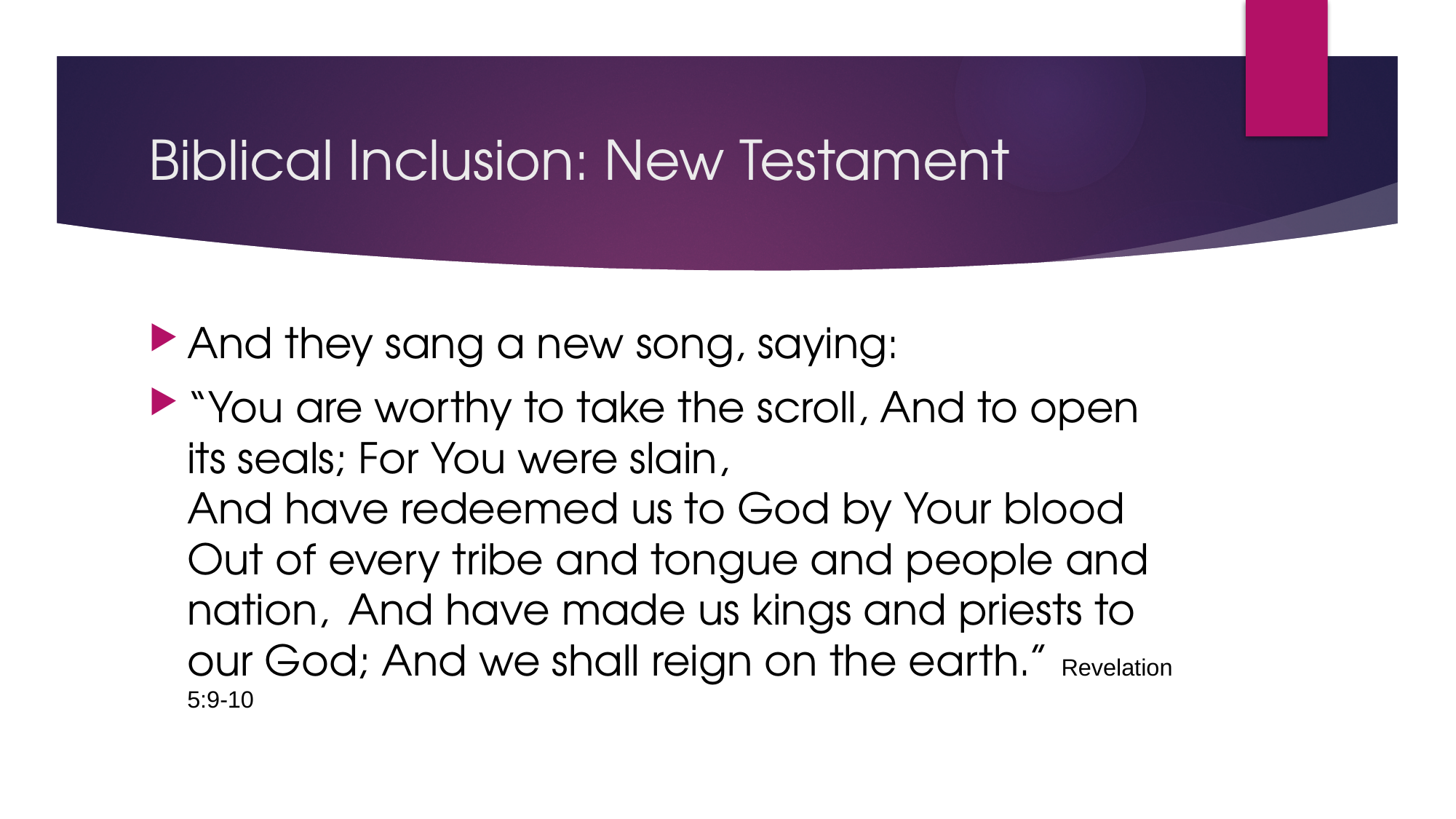

# Biblical Inclusion: New Testament
And they sang a new song, saying:
“You are worthy to take the scroll, And to open its seals; For You were slain,
And have redeemed us to God by Your blood Out of every tribe and tongue and people and nation,  And have made us kings and priests to our God; And we shall reign on the earth.” Revelation 5:9-10